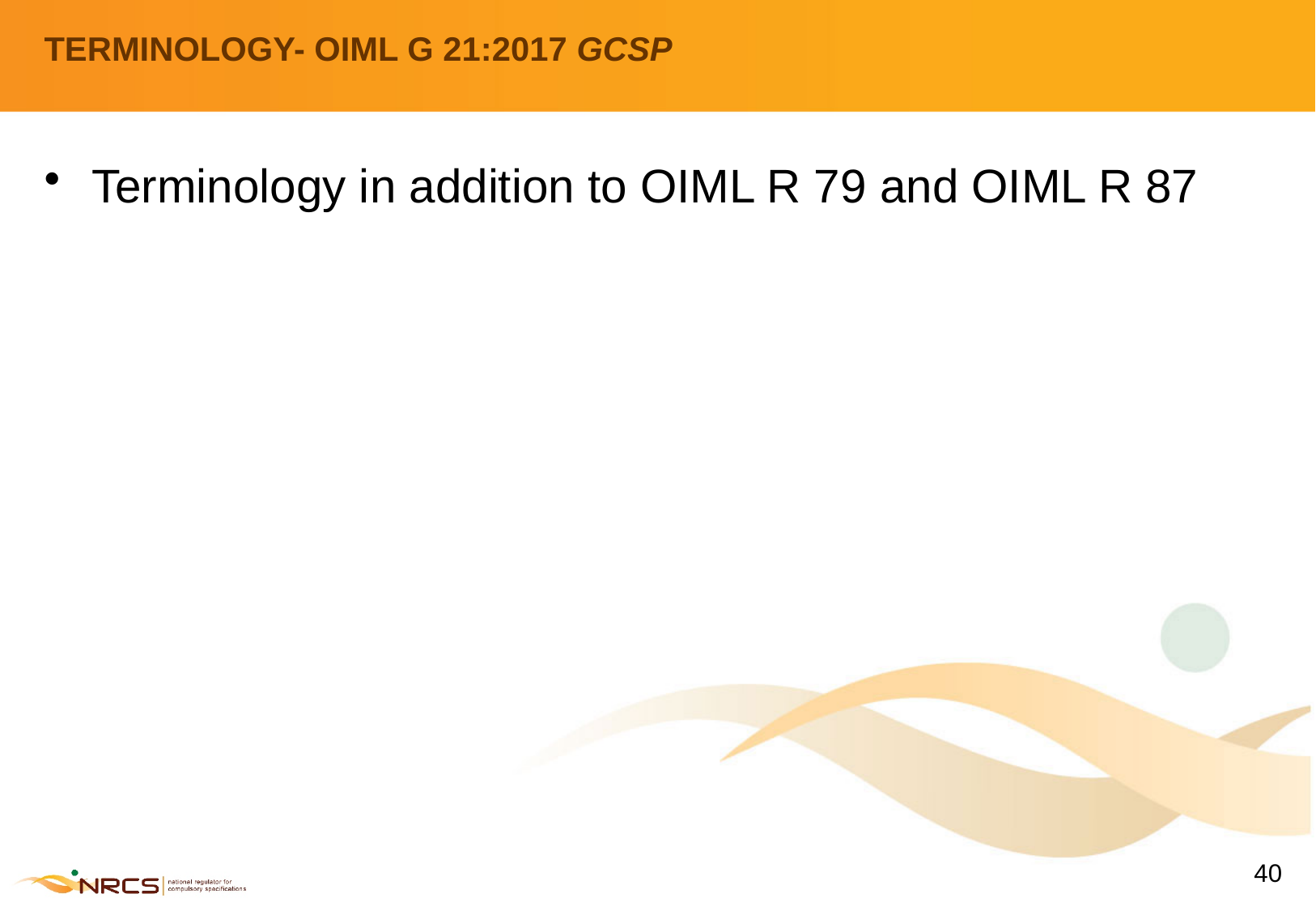

# TERMINOLOGY- OIML G 21:2017 GCSP
Terminology in addition to OIML R 79 and OIML R 87
40